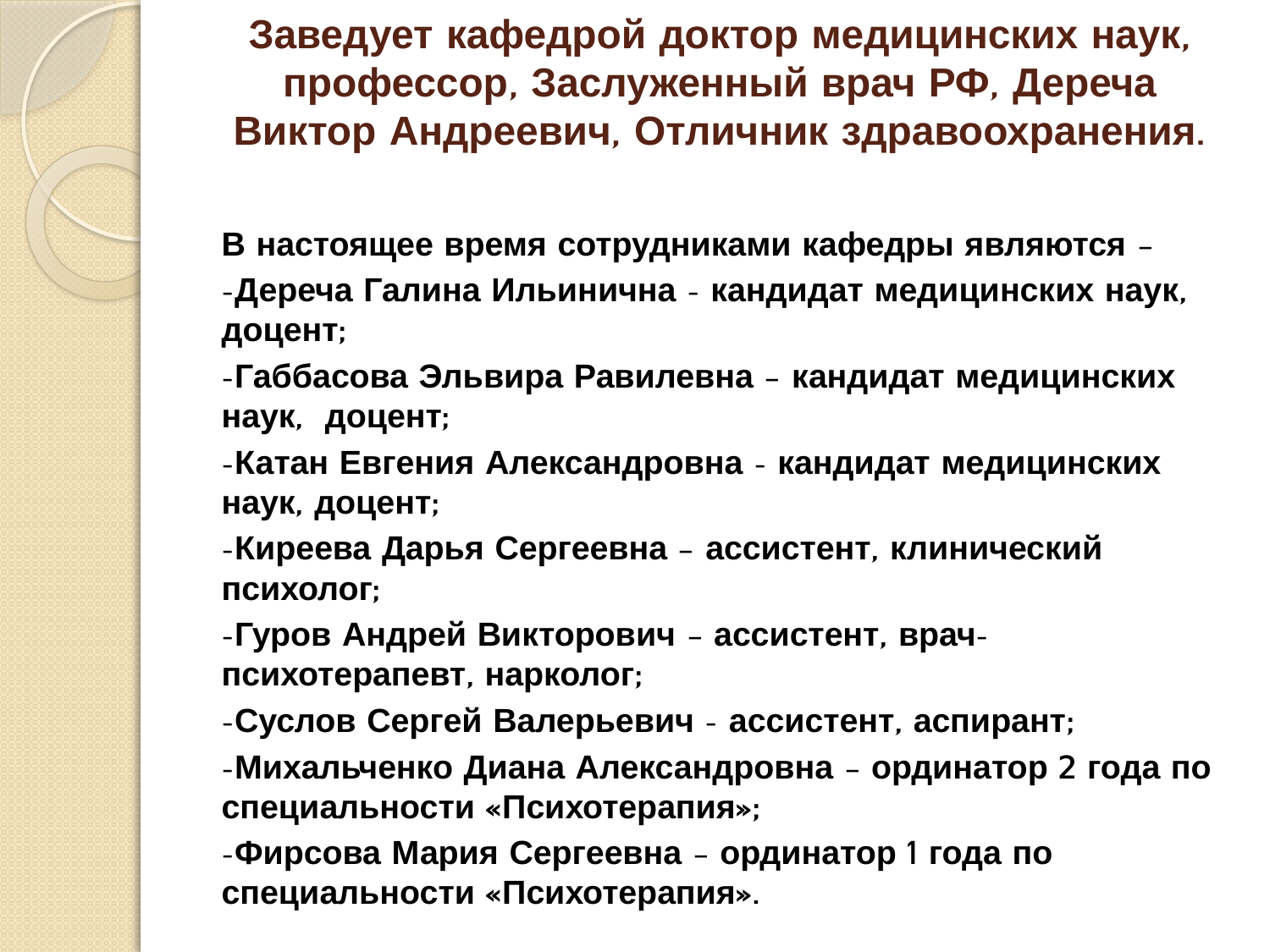

# Заведует кафедрой доктор медицинских наук, профессор, Заслуженный врач РФ, Дереча Виктор Андреевич, Отличник здравоохранения.
В настоящее время сотрудниками кафедры являются –
-Дереча Галина Ильинична - кандидат медицинских наук, доцент;
-Габбасова Эльвира Равилевна – кандидат медицинских наук,  доцент;
-Катан Евгения Александровна - кандидат медицинских наук, доцент;
-Киреева Дарья Сергеевна – ассистент, клинический психолог;
-Гуров Андрей Викторович – ассистент, врач-психотерапевт, нарколог;
-Суслов Сергей Валерьевич - ассистент, аспирант;
-Михальченко Диана Александровна – ординатор 2 года по специальности «Психотерапия»;
-Фирсова Мария Сергеевна – ординатор 1 года по специальности «Психотерапия».